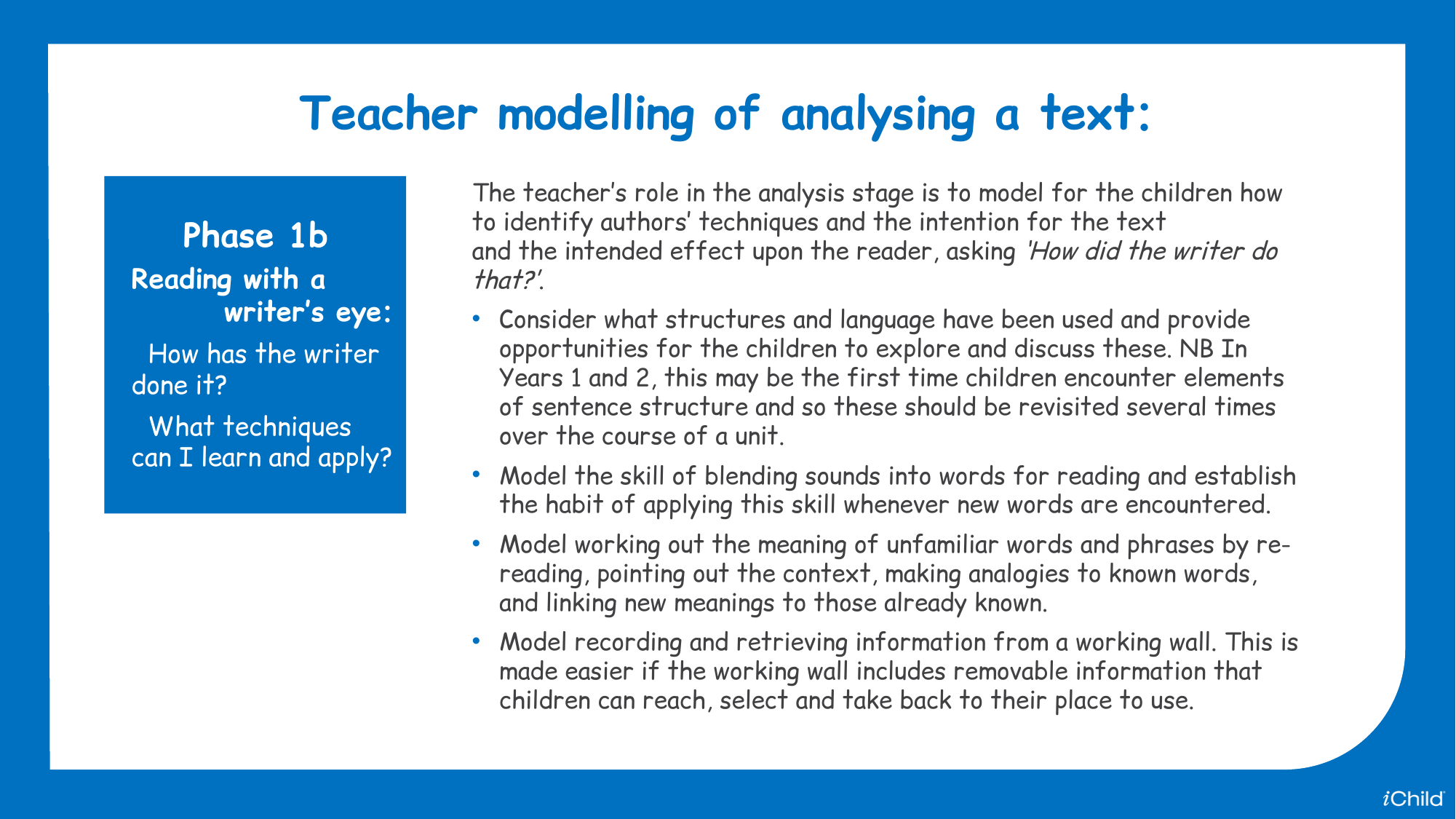

Teacher modelling of analysing a text:
The teacher’s role in the analysis stage is to model for the children how to identify authors’ techniques and the intention for the text
and the intended effect upon the reader, asking ‘How did the writer do that?’.
Consider what structures and language have been used and provide opportunities for the children to explore and discuss these. NB In Years 1 and 2, this may be the first time children encounter elements of sentence structure and so these should be revisited several times over the course of a unit.
Model the skill of blending sounds into words for reading and establish the habit of applying this skill whenever new words are encountered.
Model working out the meaning of unfamiliar words and phrases by re-reading, pointing out the context, making analogies to known words, and linking new meanings to those already known.
Model recording and retrieving information from a working wall. This is made easier if the working wall includes removable information that children can reach, select and take back to their place to use.
Phase 1b
Reading with a
	writer’s eye:
How has the writer done it?
What techniques can I learn and apply?